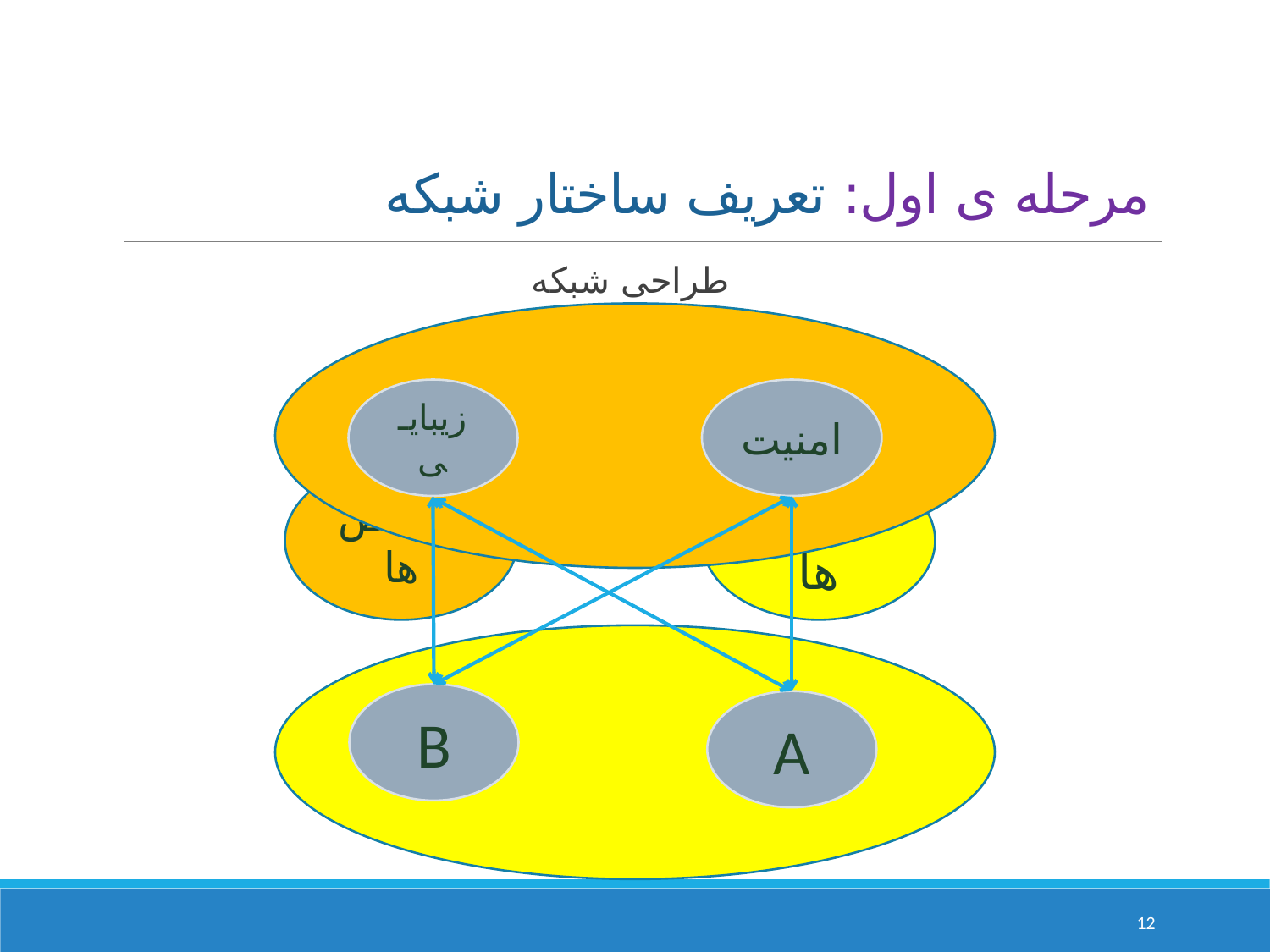

# مرحله ی اول: تعریف ساختار شبکه

طراحی شبکه

زیبایـی
امنیت
شاخص ها
گزینه ها

B
A
12